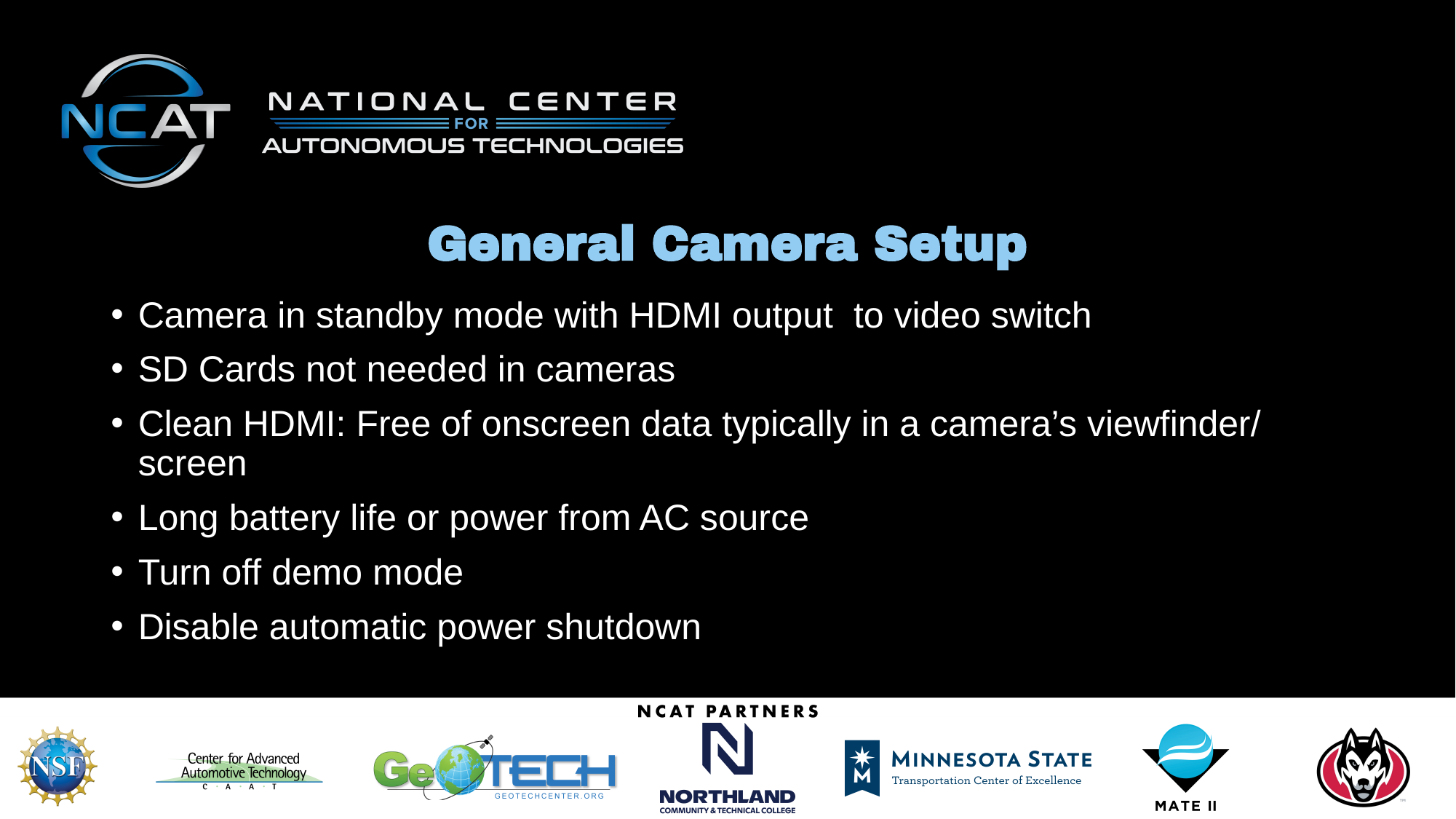

# General Camera Setup
Camera in standby mode with HDMI output  to video switch
SD Cards not needed in cameras
Clean HDMI: Free of onscreen data typically in a camera’s viewfinder/ screen
Long battery life or power from AC source
Turn off demo mode
Disable automatic power shutdown